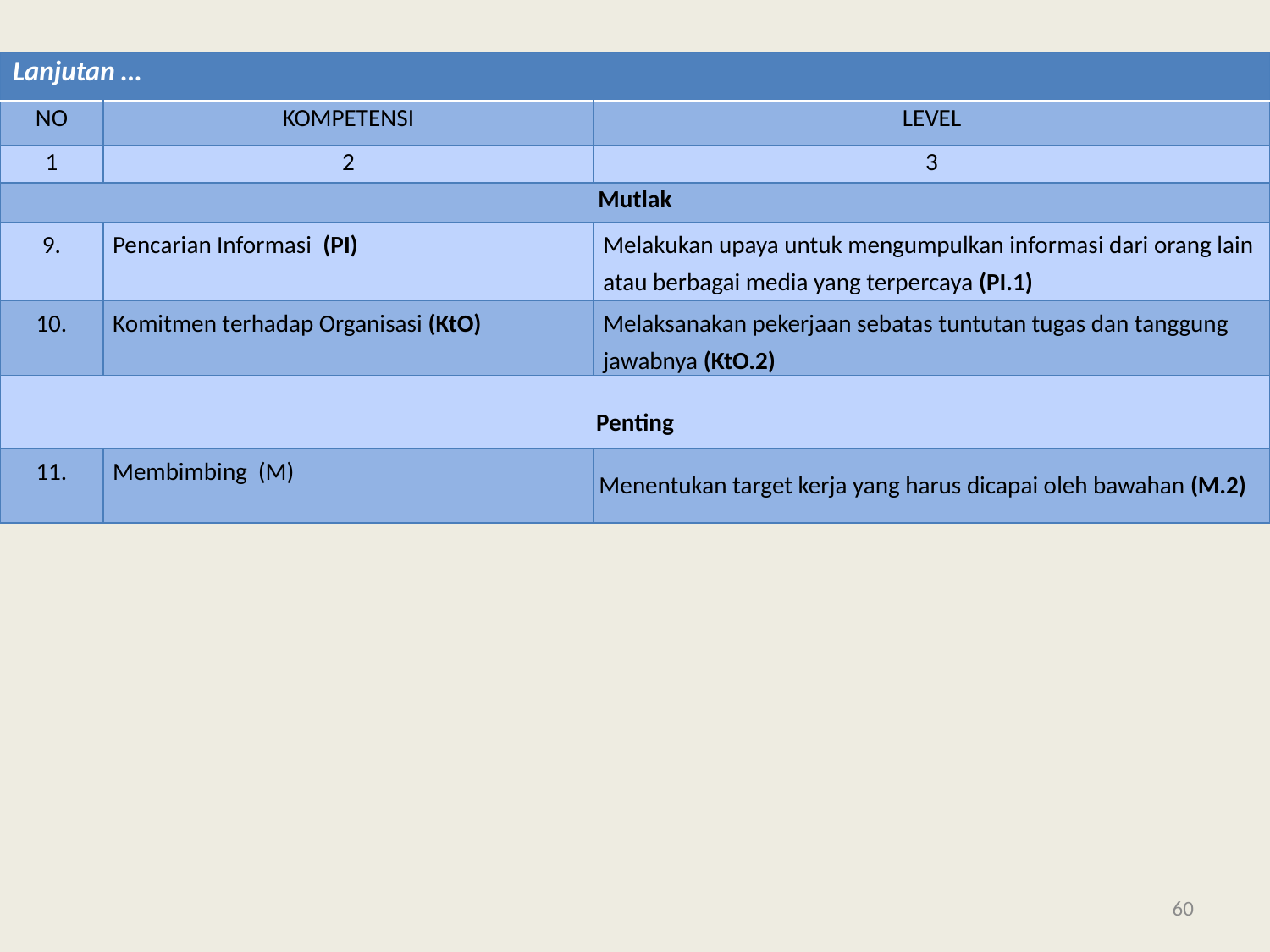

| Lanjutan … |  |  |
| --- | --- | --- |
| NO | KOMPETENSI | LEVEL |
| 1 | 2 | 3 |
| Mutlak |  |  |
| 9. | Pencarian Informasi (PI) | Melakukan upaya untuk mengumpulkan informasi dari orang lain atau berbagai media yang terpercaya (PI.1) |
| 10. | Komitmen terhadap Organisasi (KtO) | Melaksanakan pekerjaan sebatas tuntutan tugas dan tanggung jawabnya (KtO.2) |
| Penting |  |  |
| 11. | Membimbing (M) | Menentukan target kerja yang harus dicapai oleh bawahan (M.2) |
60